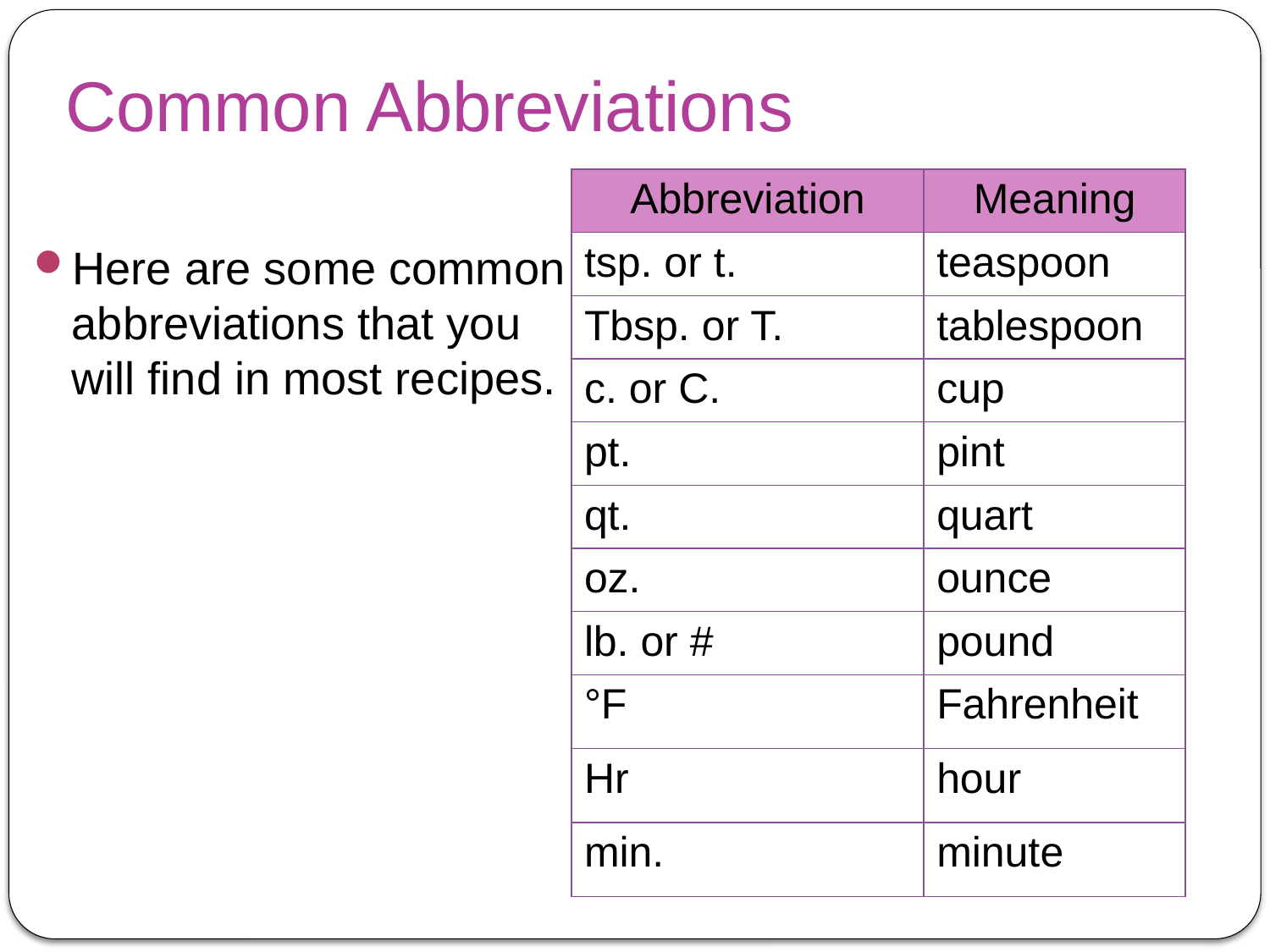

# Common Abbreviations
| Abbreviation | Meaning |
| --- | --- |
| tsp. or t. | teaspoon |
| Tbsp. or T. | tablespoon |
| c. or C. | cup |
| pt. | pint |
| qt. | quart |
| oz. | ounce |
| lb. or # | pound |
| °F | Fahrenheit |
| Hr | hour |
| min. | minute |
Here are some common abbreviations that you will find in most recipes.